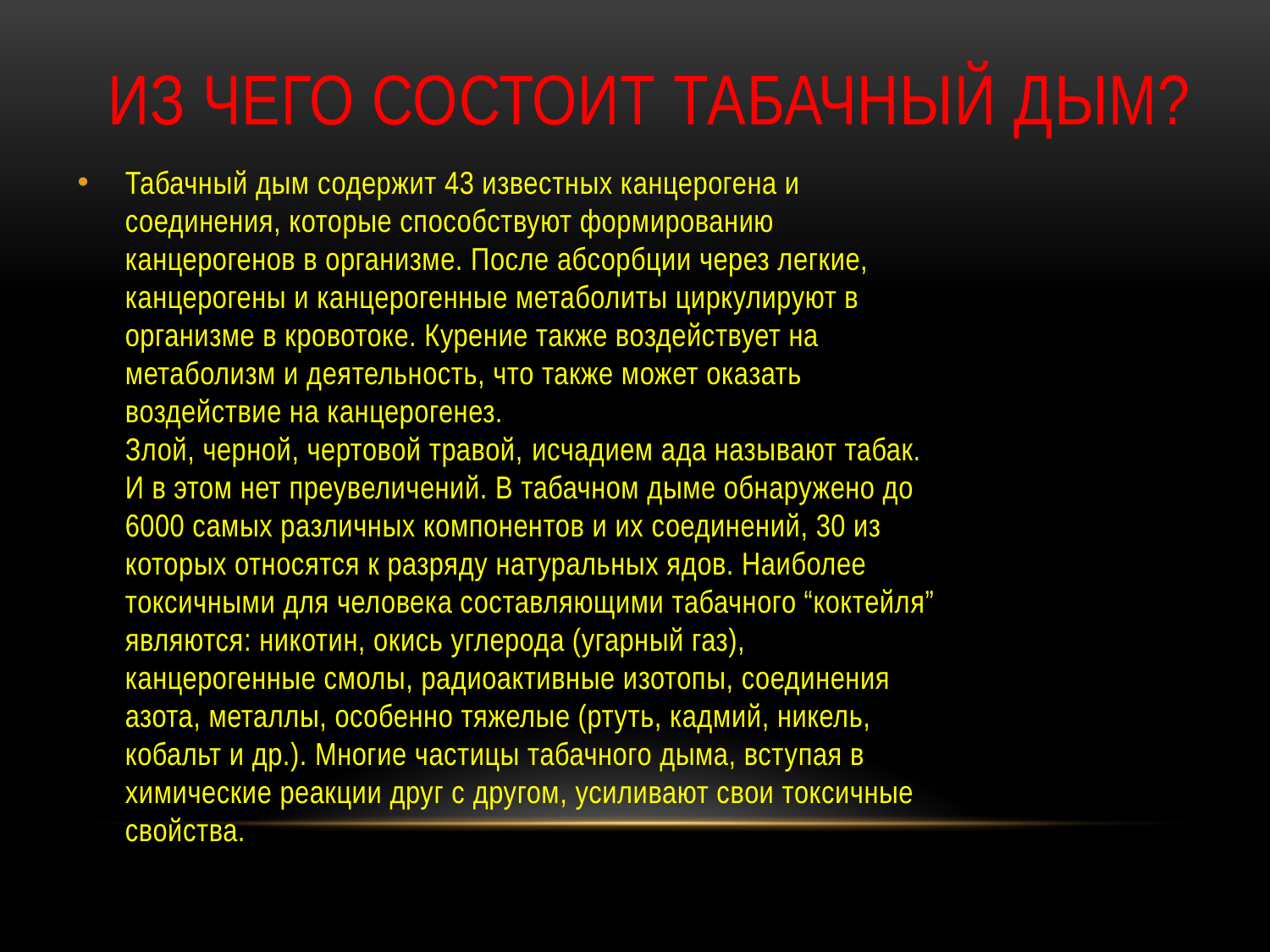

# Из чего состоит табачный дым?
Табачный дым содержит 43 известных канцерогена и соединения, которые способствуют формированию канцерогенов в организме. После абсорбции через легкие, канцерогены и канцерогенные метаболиты циркулируют в организме в кровотоке. Курение также воздействует на метаболизм и деятельность, что также может оказать воздействие на канцерогенез. 
Злой, черной, чертовой травой, исчадием ада называют табак. И в этом нет преувеличений. В табачном дыме обнаружено до 6000 самых различных компонентов и их соединений, 30 из которых относятся к разряду натуральных ядов. Наиболее токсичными для человека составляющими табачного “коктейля” являются: никотин, окись углерода (угарный газ), канцерогенные смолы, радиоактивные изотопы, соединения азота, металлы, особенно тяжелые (ртуть, кадмий, никель, кобальт и др.). Многие частицы табачного дыма, вступая в химические реакции друг с другом, усиливают свои токсичные свойства.